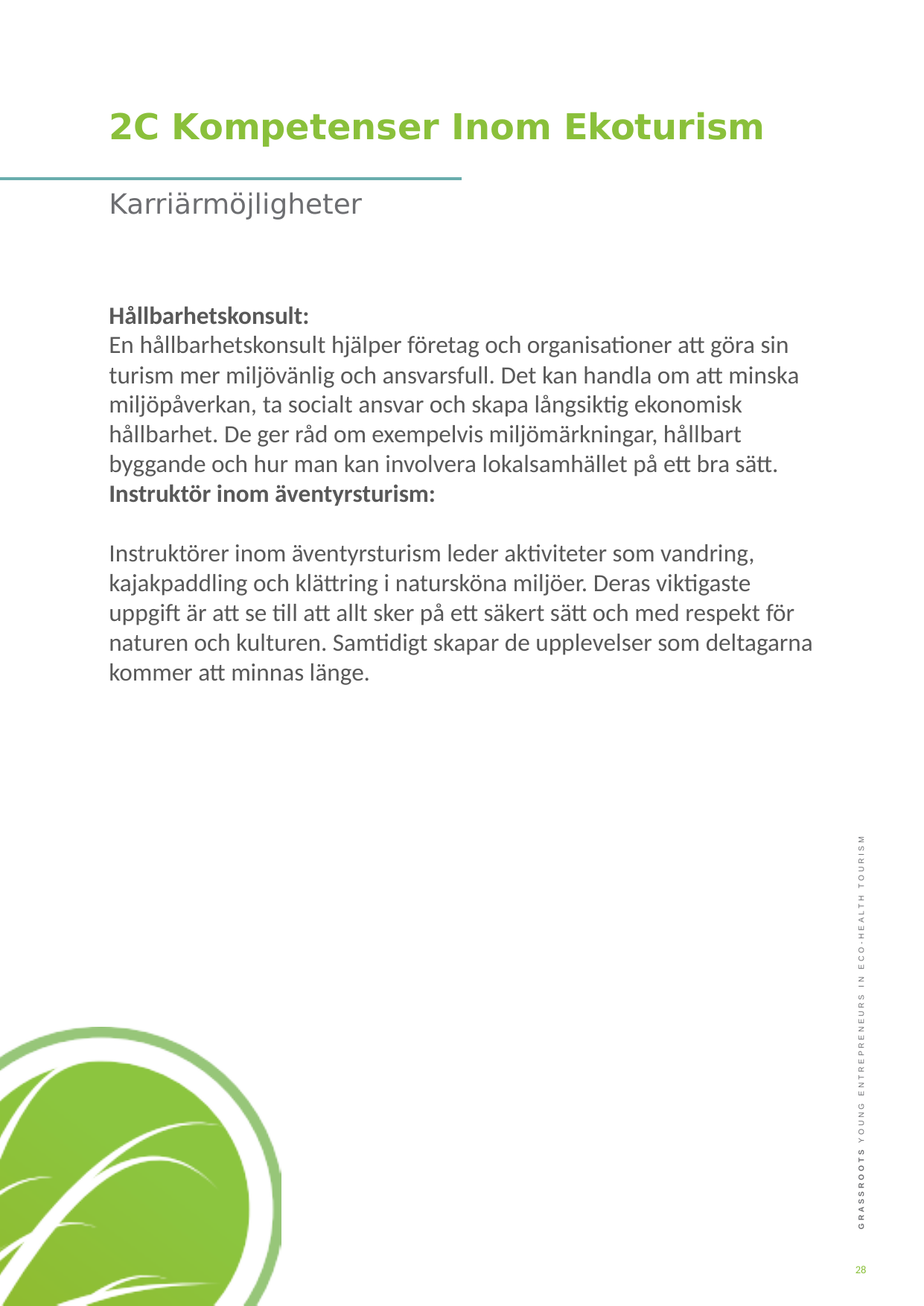

2C Kompetenser Inom Ekoturism
Karriärmöjligheter
Hållbarhetskonsult:
En hållbarhetskonsult hjälper företag och organisationer att göra sin turism mer miljövänlig och ansvarsfull. Det kan handla om att minska miljöpåverkan, ta socialt ansvar och skapa långsiktig ekonomisk hållbarhet. De ger råd om exempelvis miljömärkningar, hållbart byggande och hur man kan involvera lokalsamhället på ett bra sätt.
Instruktör inom äventyrsturism:
Instruktörer inom äventyrsturism leder aktiviteter som vandring, kajakpaddling och klättring i natursköna miljöer. Deras viktigaste uppgift är att se till att allt sker på ett säkert sätt och med respekt för naturen och kulturen. Samtidigt skapar de upplevelser som deltagarna kommer att minnas länge.

28